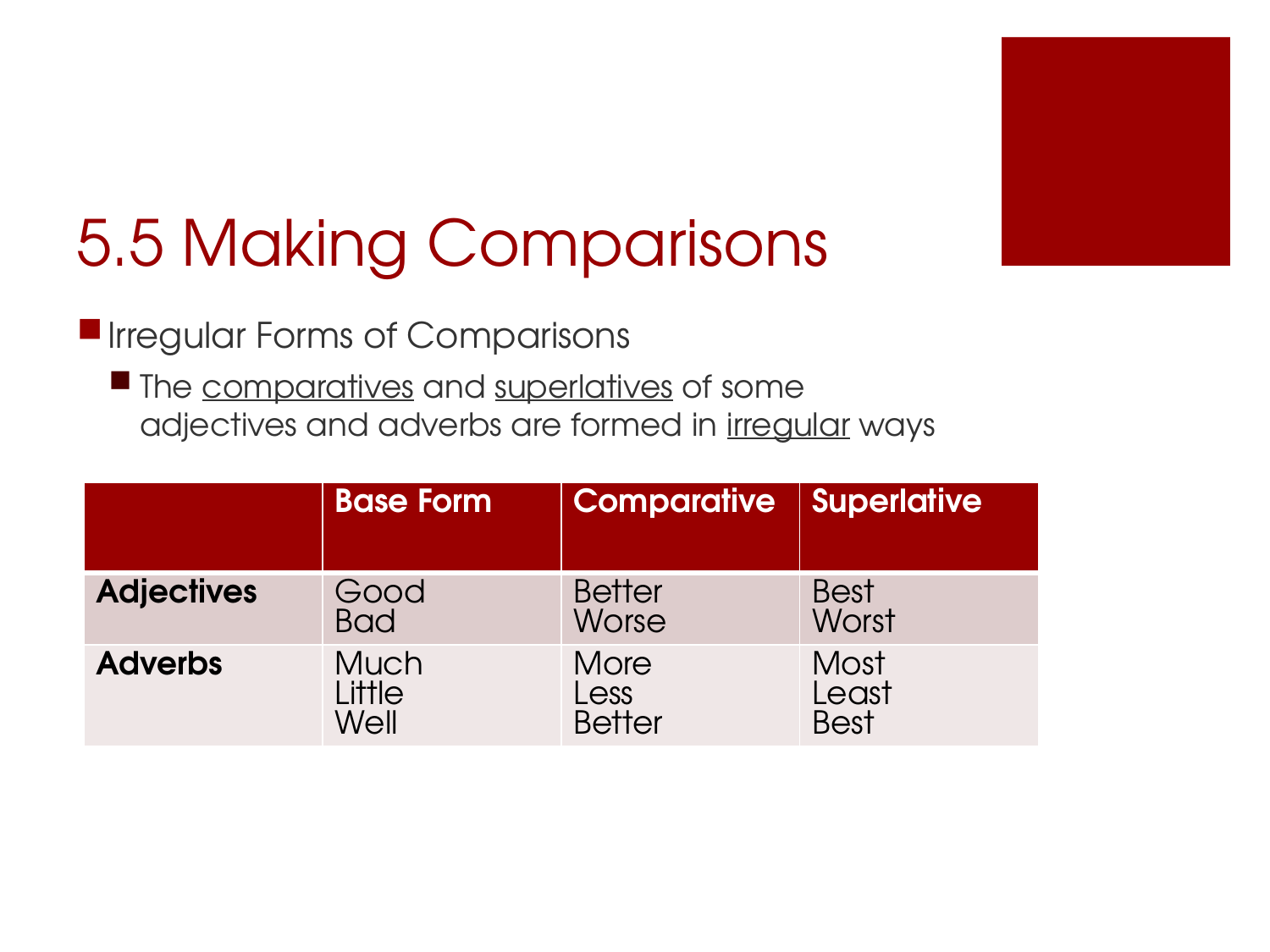

# 5.5 Making Comparisons
Irregular Forms of Comparisons
The comparatives and superlatives of some adjectives and adverbs are formed in irregular ways

|  | Base Form | Comparative | Superlative |
| --- | --- | --- | --- |
| Adjectives | Good Bad | Better Worse | Best Worst |
| Adverbs | Much Little Well | More Less Better | Most Least Best |